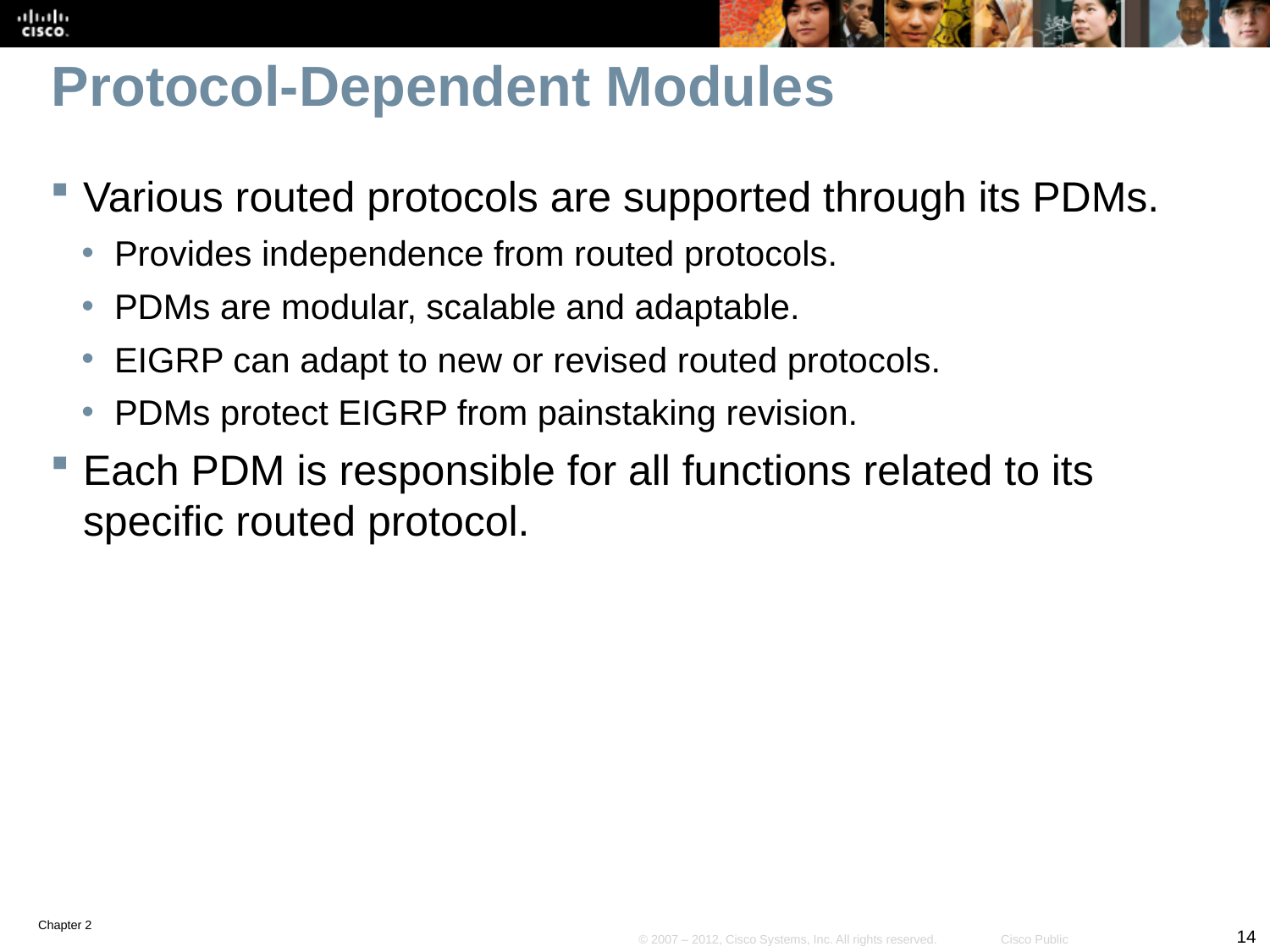

# Protocol-Dependent Modules
Various routed protocols are supported through its PDMs.
Provides independence from routed protocols.
PDMs are modular, scalable and adaptable.
EIGRP can adapt to new or revised routed protocols.
PDMs protect EIGRP from painstaking revision.
Each PDM is responsible for all functions related to its specific routed protocol.